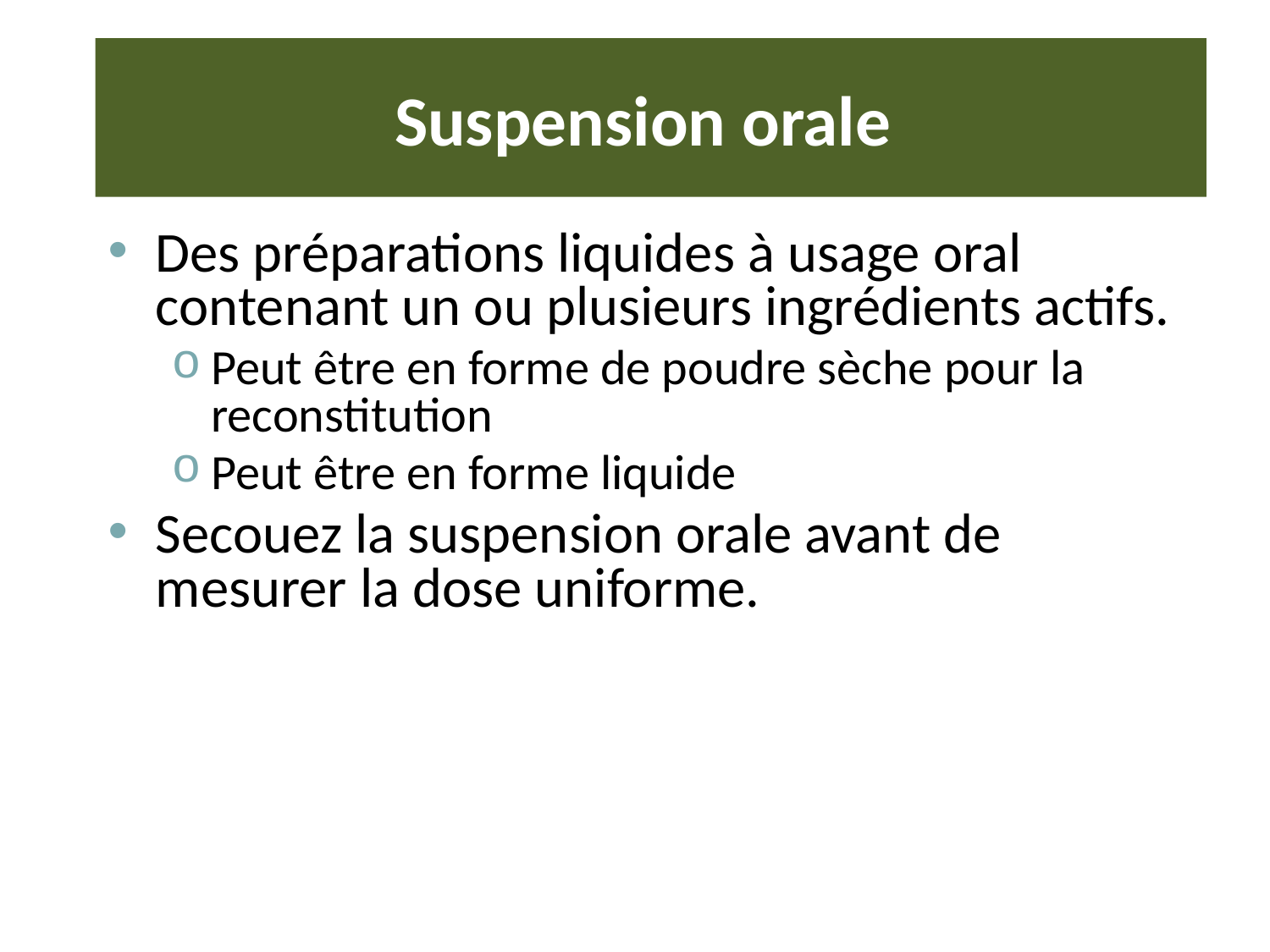

# Suspension orale
Des préparations liquides à usage oral contenant un ou plusieurs ingrédients actifs.
Peut être en forme de poudre sèche pour la reconstitution
Peut être en forme liquide
Secouez la suspension orale avant de mesurer la dose uniforme.